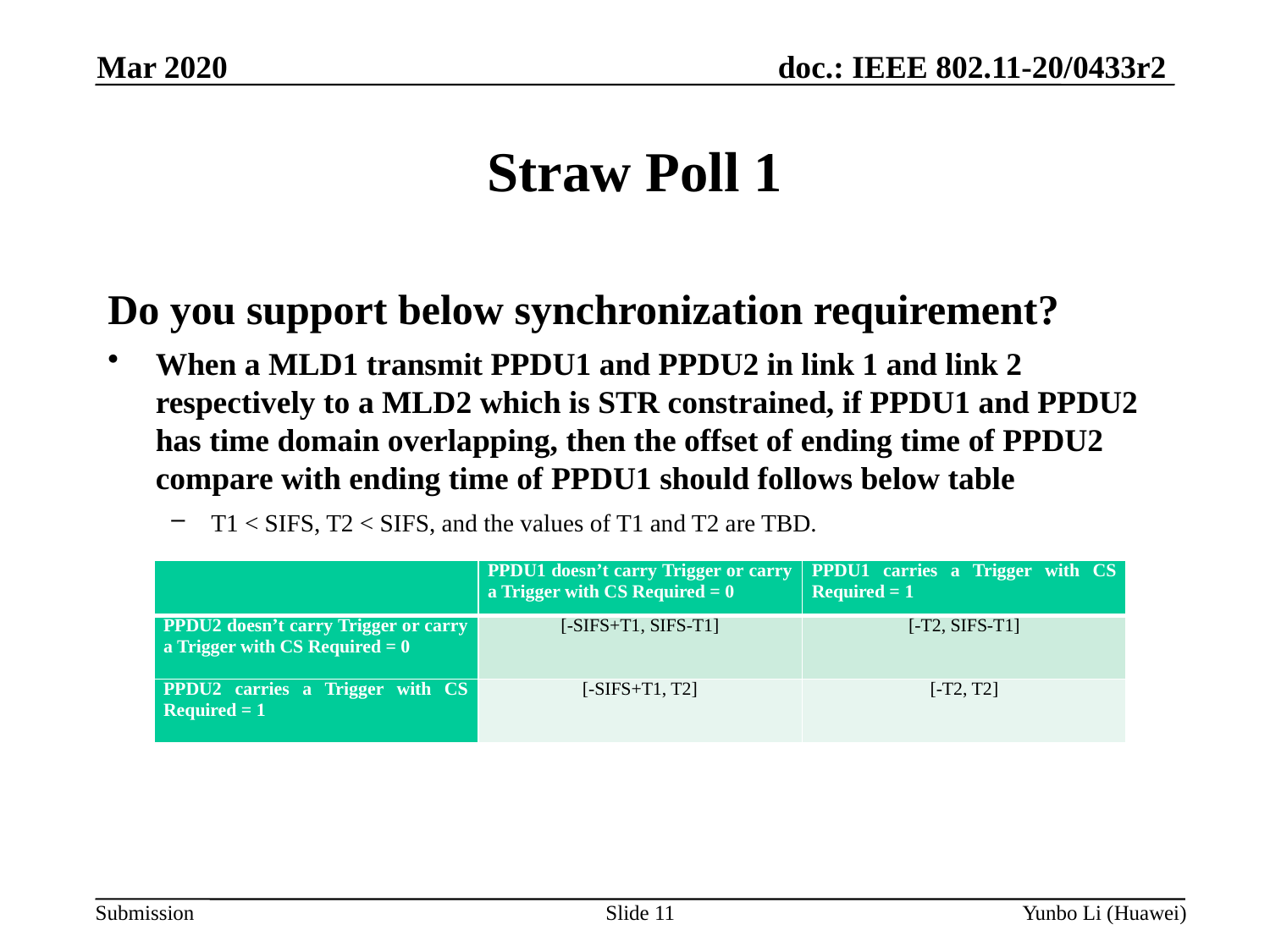

Mar 2020
Straw Poll 1
Do you support below synchronization requirement?
When a MLD1 transmit PPDU1 and PPDU2 in link 1 and link 2 respectively to a MLD2 which is STR constrained, if PPDU1 and PPDU2 has time domain overlapping, then the offset of ending time of PPDU2 compare with ending time of PPDU1 should follows below table
T1 < SIFS, T2 < SIFS, and the values of T1 and T2 are TBD.

Yes
No
Abstain

|  | PPDU1 doesn’t carry Trigger or carry a Trigger with CS Required = 0 | PPDU1 carries a Trigger with CS Required = 1 |
| --- | --- | --- |
| PPDU2 doesn’t carry Trigger or carry a Trigger with CS Required = 0 | [-SIFS+T1, SIFS-T1] | [-T2, SIFS-T1] |
| PPDU2 carries a Trigger with CS Required = 1 | [-SIFS+T1, T2] | [-T2, T2] |
Slide 11
Yunbo Li (Huawei)